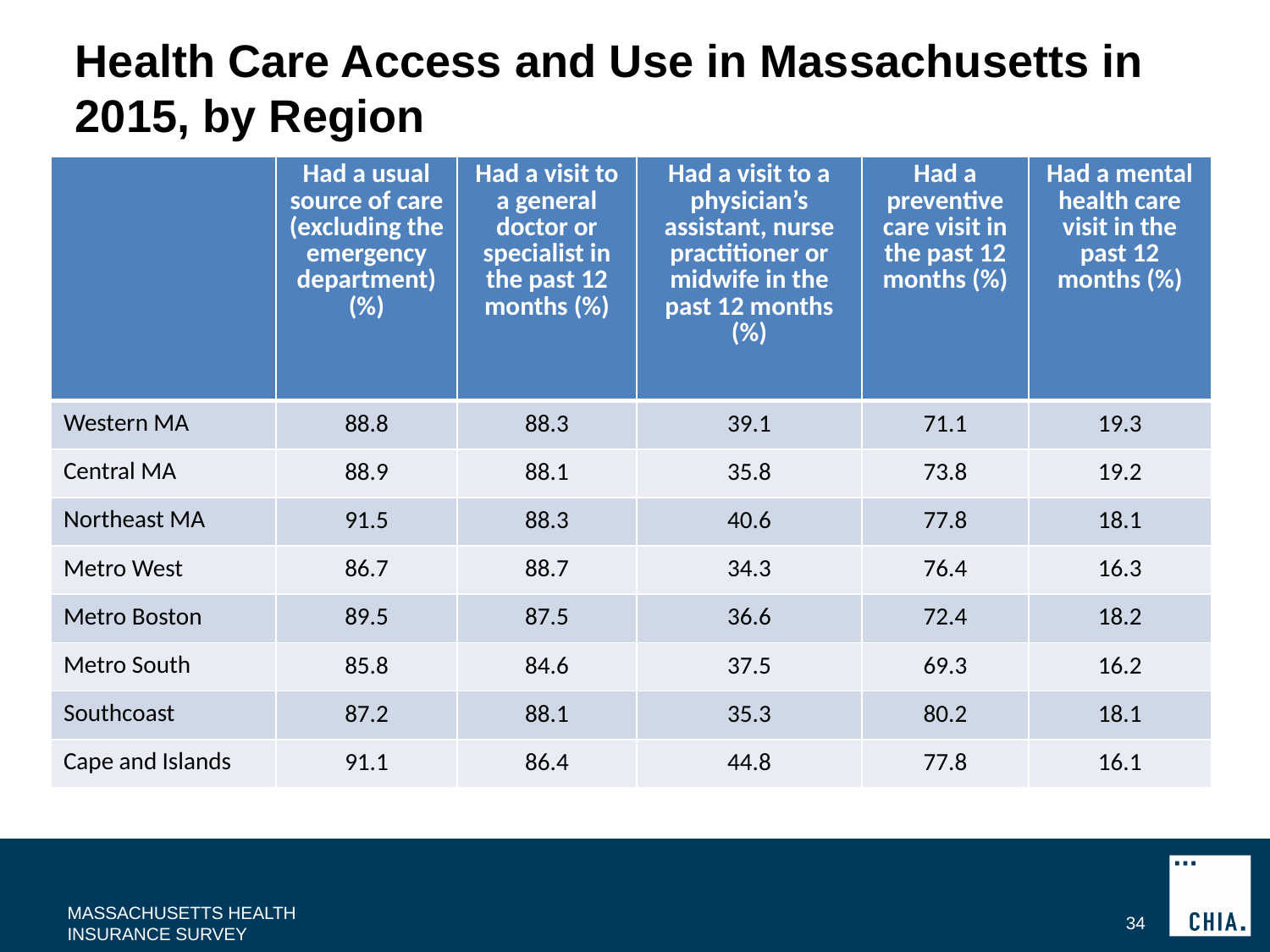

# Health Care Access and Use in Massachusetts in 2015, by Region
|  | Had a usual source of care (excluding the emergency department) (%) | Had a visit to a general doctor or specialist in the past 12 months (%) | Had a visit to a physician’s assistant, nurse practitioner or midwife in the past 12 months (%) | Had a preventive care visit in the past 12 months (%) | Had a mental health care visit in the past 12 months (%) |
| --- | --- | --- | --- | --- | --- |
| Western MA | 88.8 | 88.3 | 39.1 | 71.1 | 19.3 |
| Central MA | 88.9 | 88.1 | 35.8 | 73.8 | 19.2 |
| Northeast MA | 91.5 | 88.3 | 40.6 | 77.8 | 18.1 |
| Metro West | 86.7 | 88.7 | 34.3 | 76.4 | 16.3 |
| Metro Boston | 89.5 | 87.5 | 36.6 | 72.4 | 18.2 |
| Metro South | 85.8 | 84.6 | 37.5 | 69.3 | 16.2 |
| Southcoast | 87.2 | 88.1 | 35.3 | 80.2 | 18.1 |
| Cape and Islands | 91.1 | 86.4 | 44.8 | 77.8 | 16.1 |
Source:  2015 Massachusetts Health Insurance Survey
MASSACHUSETTS HEALTH INSURANCE SURVEY
34